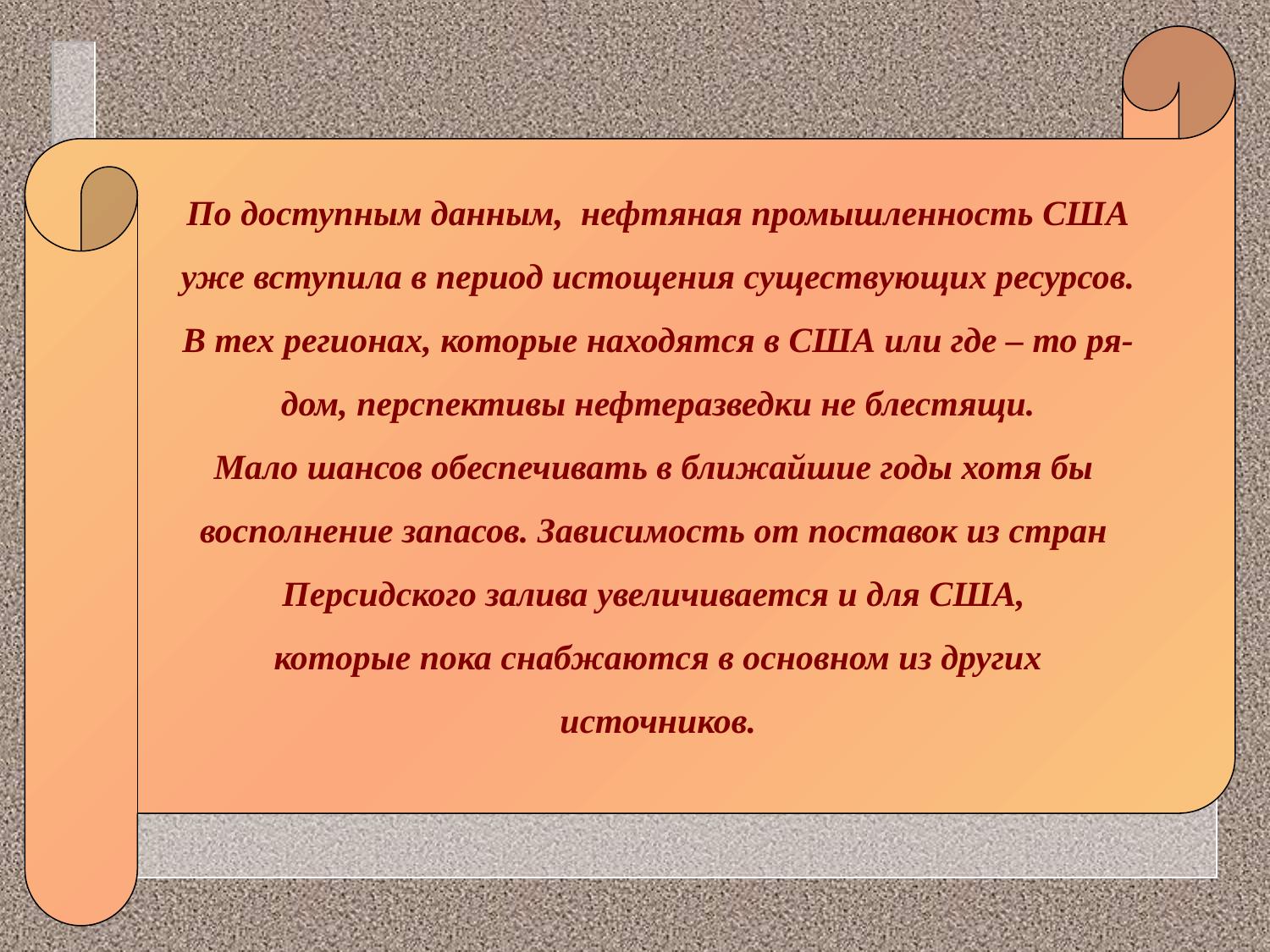

По доступным данным,  нефтяная промышленность США
уже вступила в период истощения существующих ресурсов.
В тех регионах, которые находятся в США или где – то ря-
дом, перспективы нефтеразведки не блестящи.
Мало шансов обеспечивать в ближайшие годы хотя бы
восполнение запасов. Зависимость от поставок из стран
Персидского залива увеличивается и для США,
которые пока снабжаются в основном из других
источников.